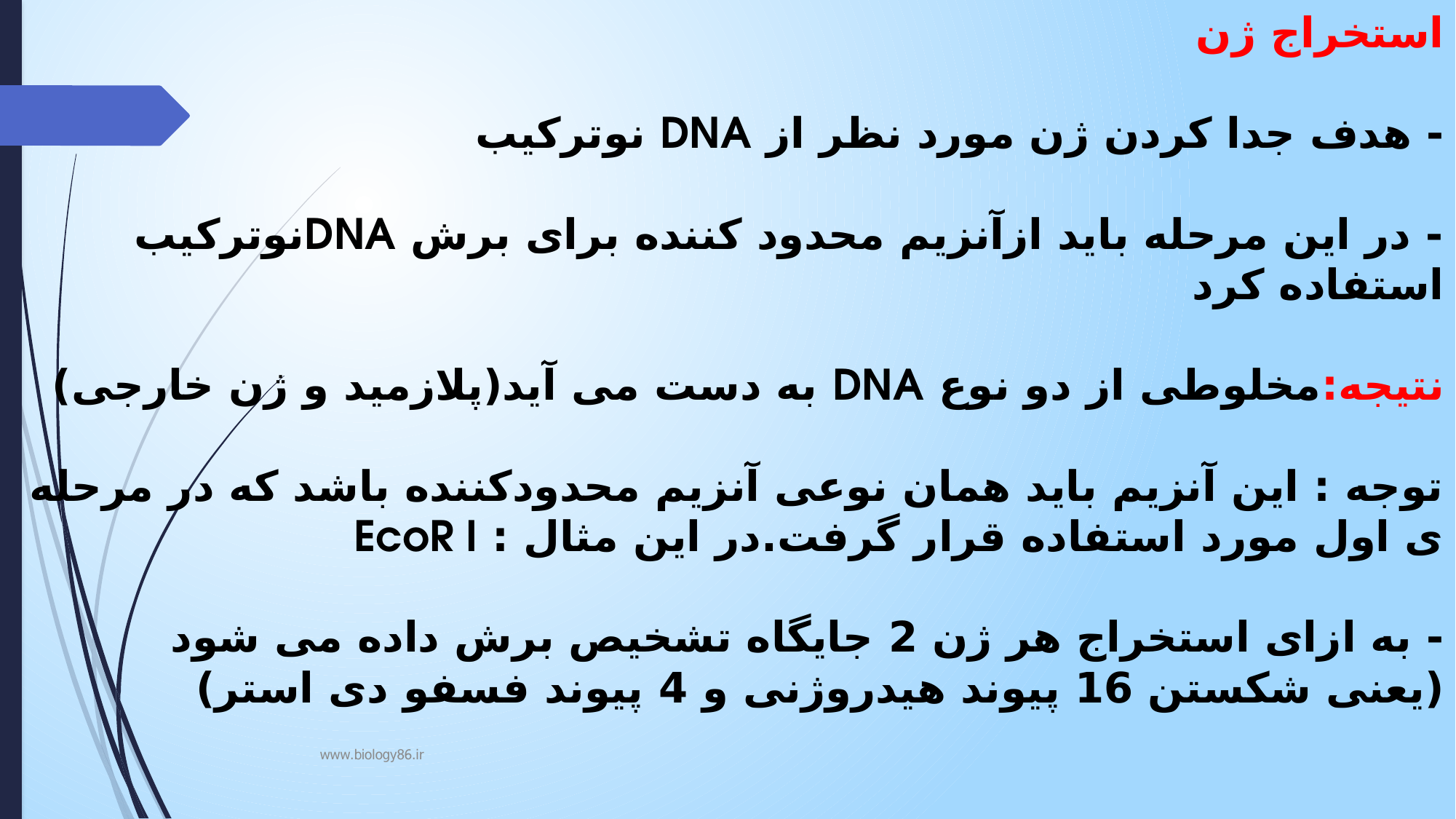

# استخراج ژن - هدف جدا کردن ژن مورد نظر از DNA نوترکیب - در این مرحله باید ازآنزیم محدود کننده برای برش DNAنوترکیب استفاده کرد نتیجه:مخلوطی از دو نوع DNA به دست می آید(پلازمید و ژن خارجی) توجه : این آنزیم باید همان نوعی آنزیم محدودکننده باشد که در مرحله ی اول مورد استفاده قرار گرفت.در این مثال : EcoR I - به ازای استخراج هر ژن 2 جایگاه تشخیص برش داده می شود (یعنی شکستن 16 پیوند هیدروژنی و 4 پیوند فسفو دی استر)
www.biology86.ir